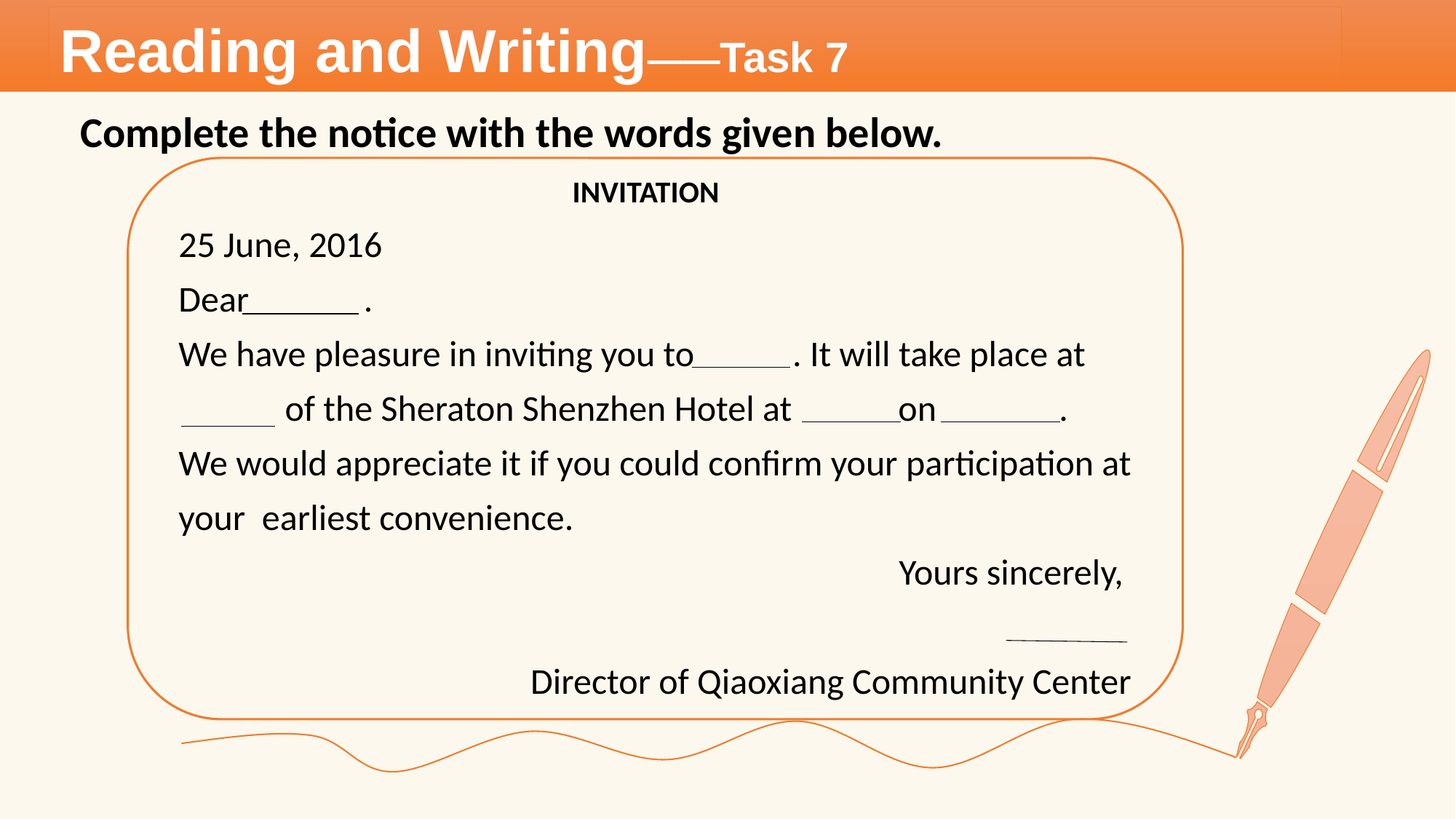

Reading and Writing——Task 7
Complete the notice with the words given below.
                                                                       INVITATION
            25 June, 2016
            Dear              .
            We have pleasure in inviting you to            . It will take place at
                         of the Sheraton Shenzhen Hotel at             on               .
            We would appreciate it if you could confirm your participation at
            your  earliest convenience.
                                                                                                    Yours sincerely,

                                                       Director of Qiaoxiang Community Center